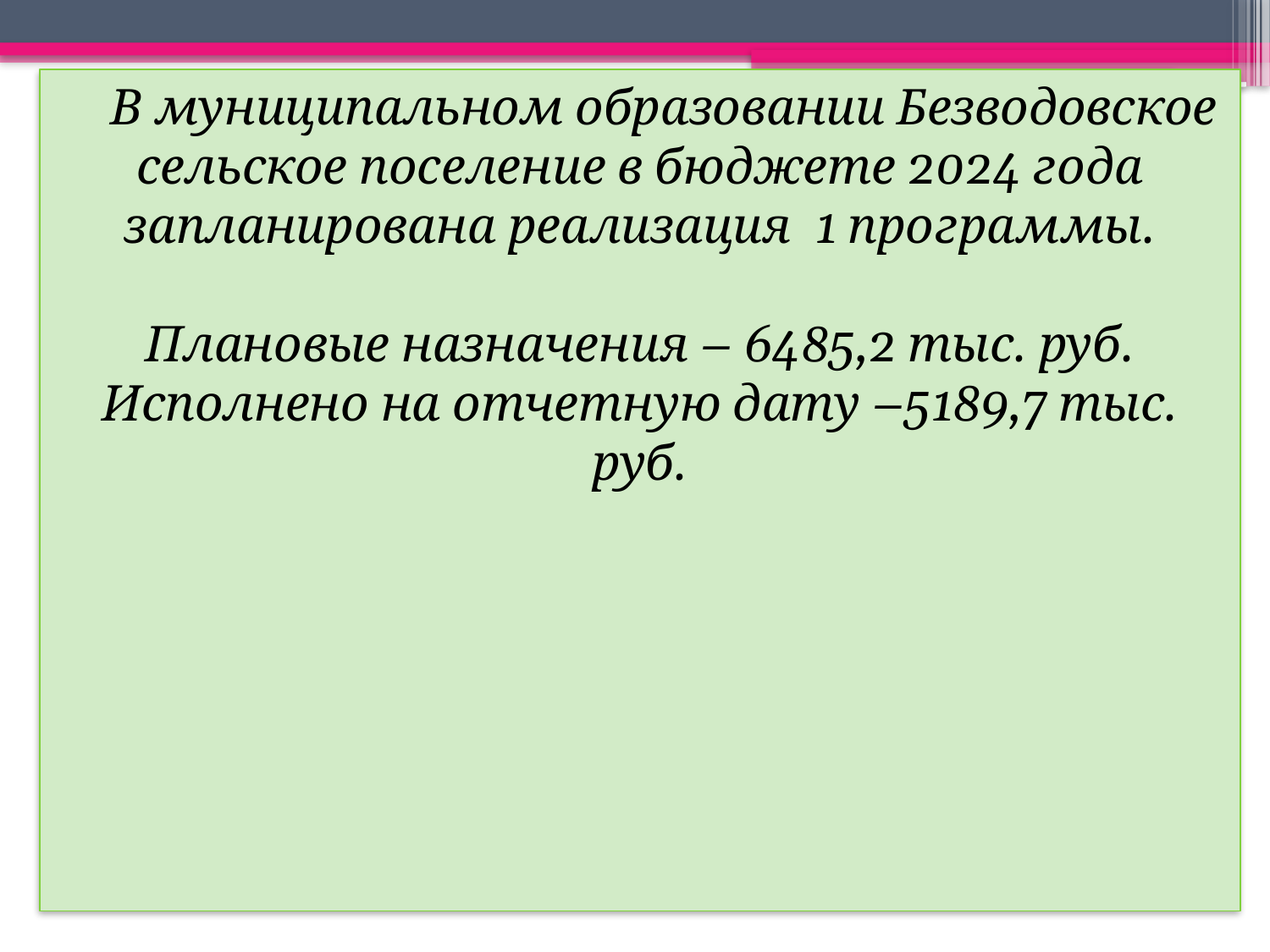

В муниципальном образовании Безводовское сельское поселение в бюджете 2024 года запланирована реализация  1 программы.

Плановые назначения – 6485,2 тыс. руб.
Исполнено на отчетную дату –5189,7 тыс. руб.